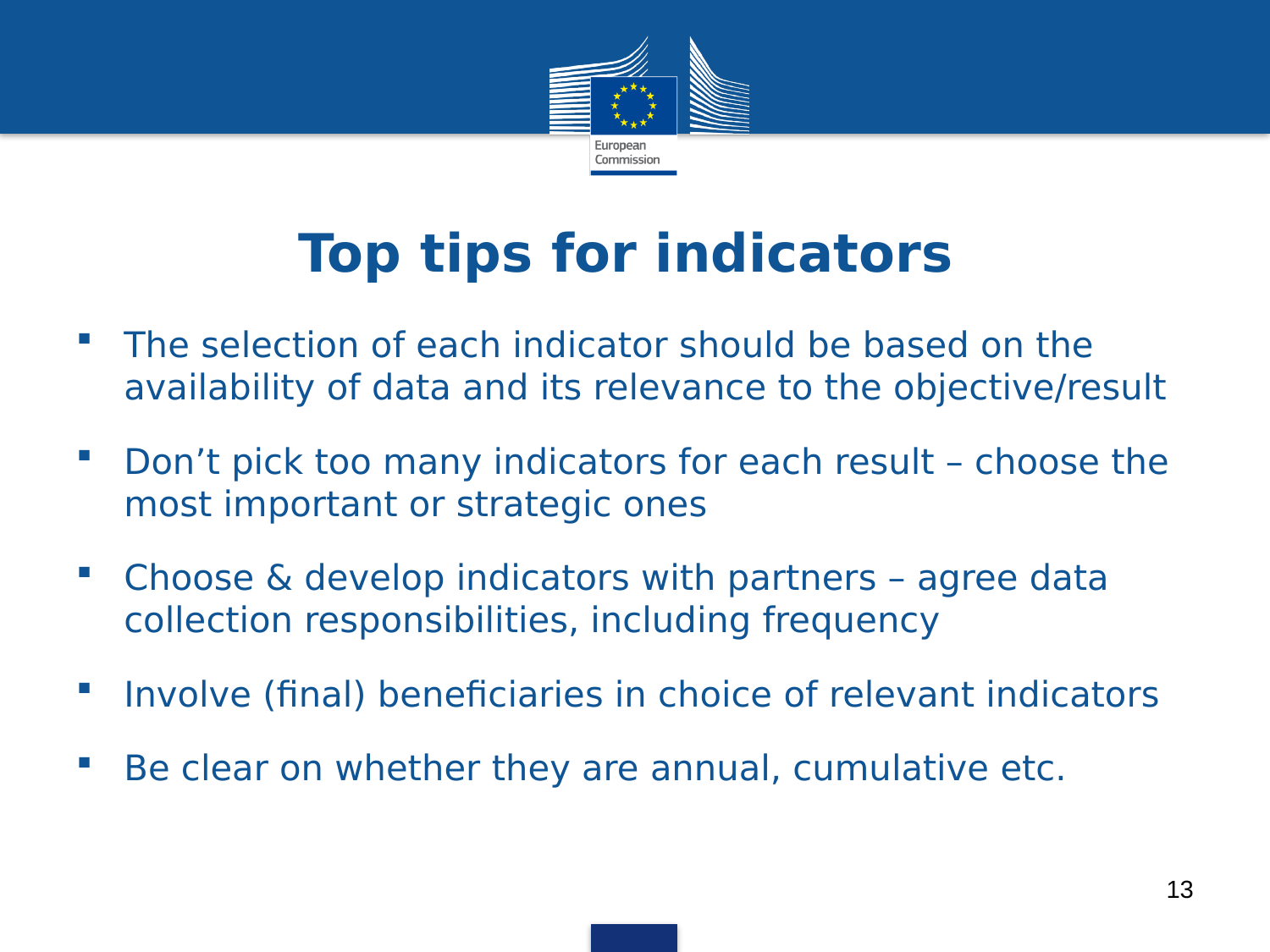

# Top tips for indicators
The selection of each indicator should be based on the availability of data and its relevance to the objective/result
Don’t pick too many indicators for each result – choose the most important or strategic ones
Choose & develop indicators with partners – agree data collection responsibilities, including frequency
Involve (final) beneficiaries in choice of relevant indicators
Be clear on whether they are annual, cumulative etc.
13